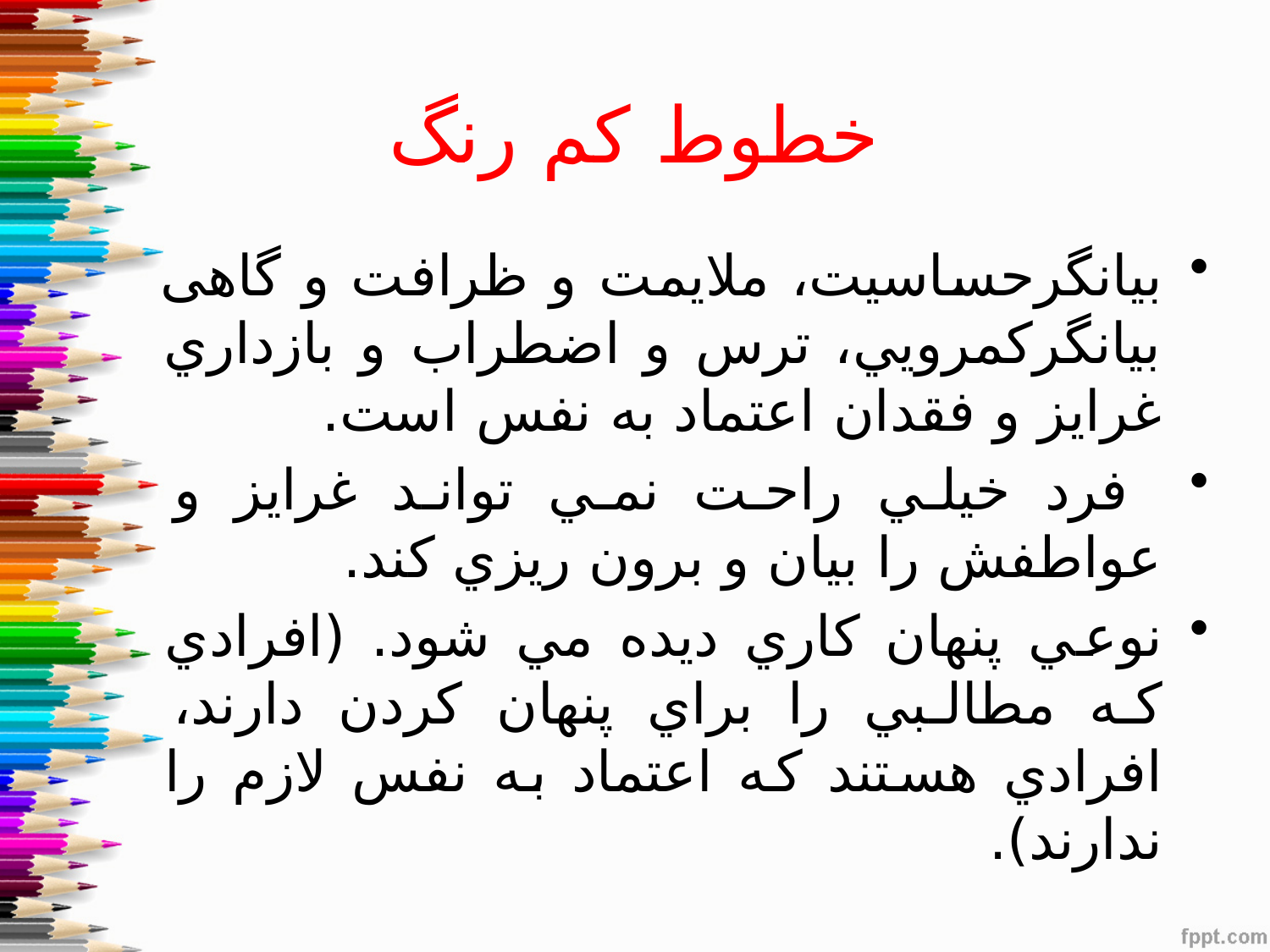

# خطوط کم رنگ
بيانگرحساسیت، ملایمت و ظرافت و گاهی بیانگركمرويي، ترس و اضطراب و بازداري غرایز و فقدان اعتماد به نفس است.
 فرد خيلي راحت نمي تواند غرایز و عواطفش را بيان و برون ريزي كند.
نوعي پنهان كاري ديده مي شود. (افرادي كه مطالبي را براي پنهان كردن دارند، افرادي هستند كه اعتماد به نفس لازم را ندارند).